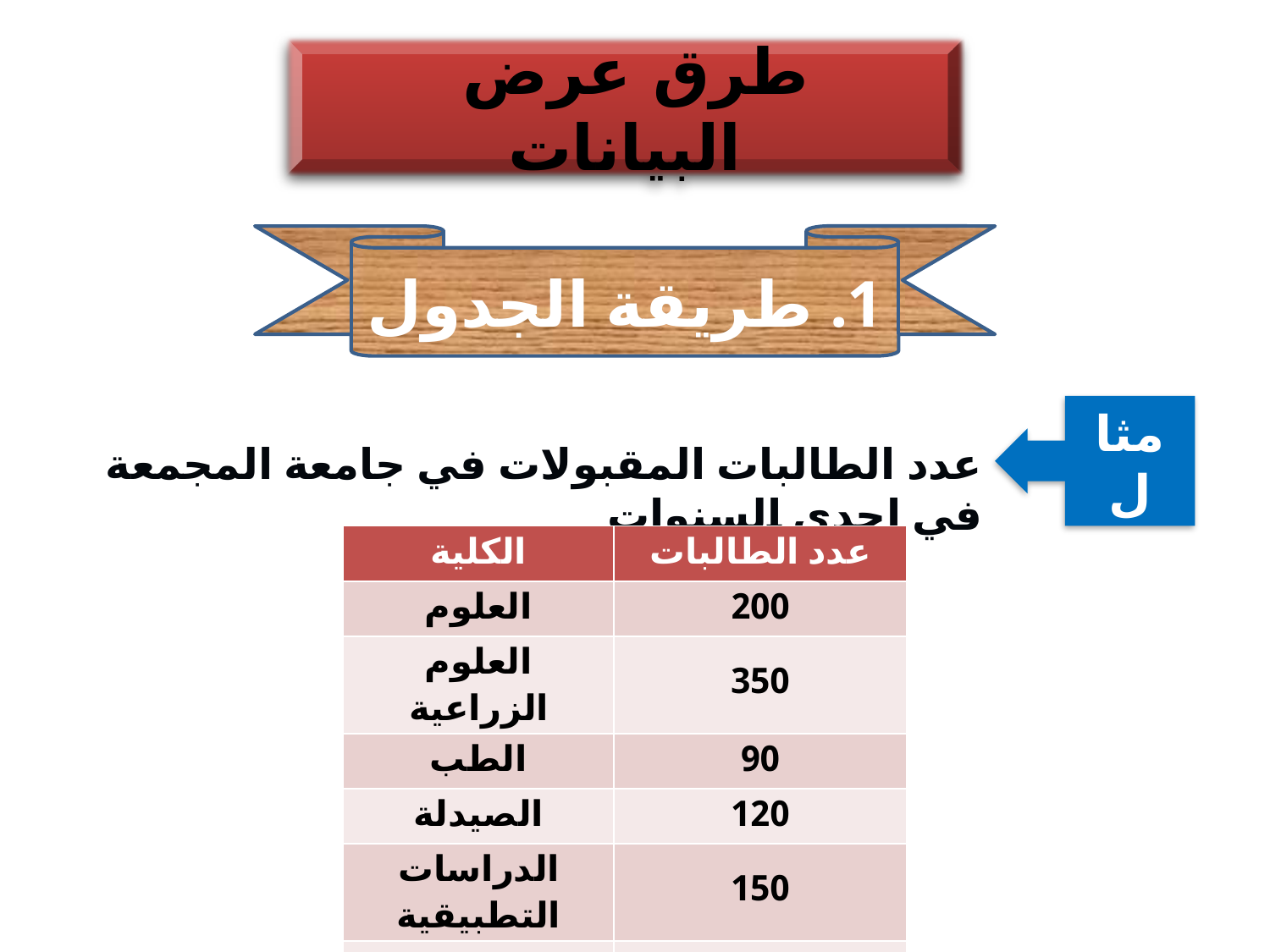

طرق عرض البيانات
1. طريقة الجدول
مثال
عدد الطالبات المقبولات في جامعة المجمعة في إحدى السنوات
| الكلية | عدد الطالبات |
| --- | --- |
| العلوم | 200 |
| العلوم الزراعية | 350 |
| الطب | 90 |
| الصيدلة | 120 |
| الدراسات التطبيقية | 150 |
| المجموع | 910 |